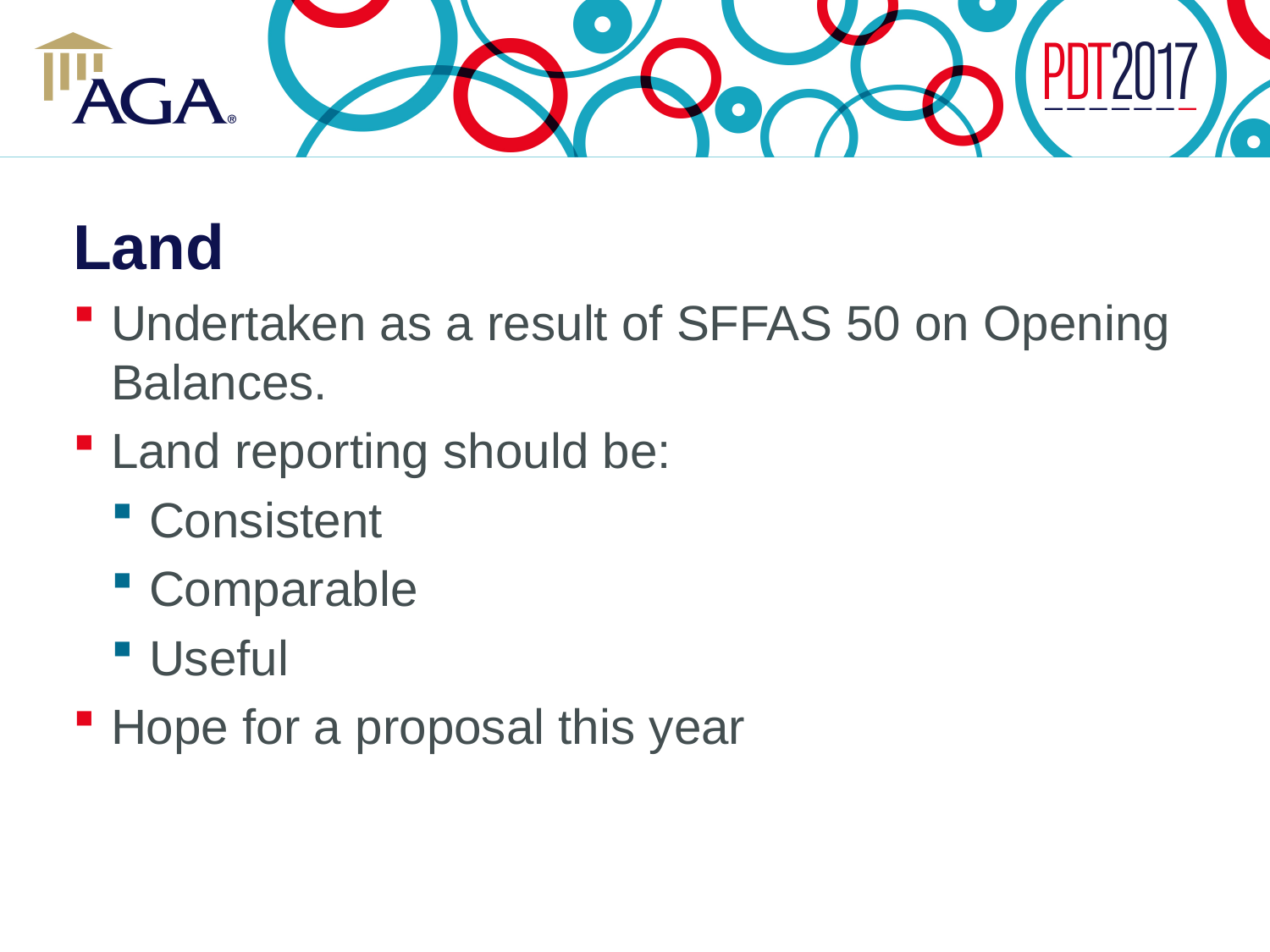

# Land
Undertaken as a result of SFFAS 50 on Opening Balances.
Land reporting should be:
Consistent
Comparable
Useful
Hope for a proposal this year